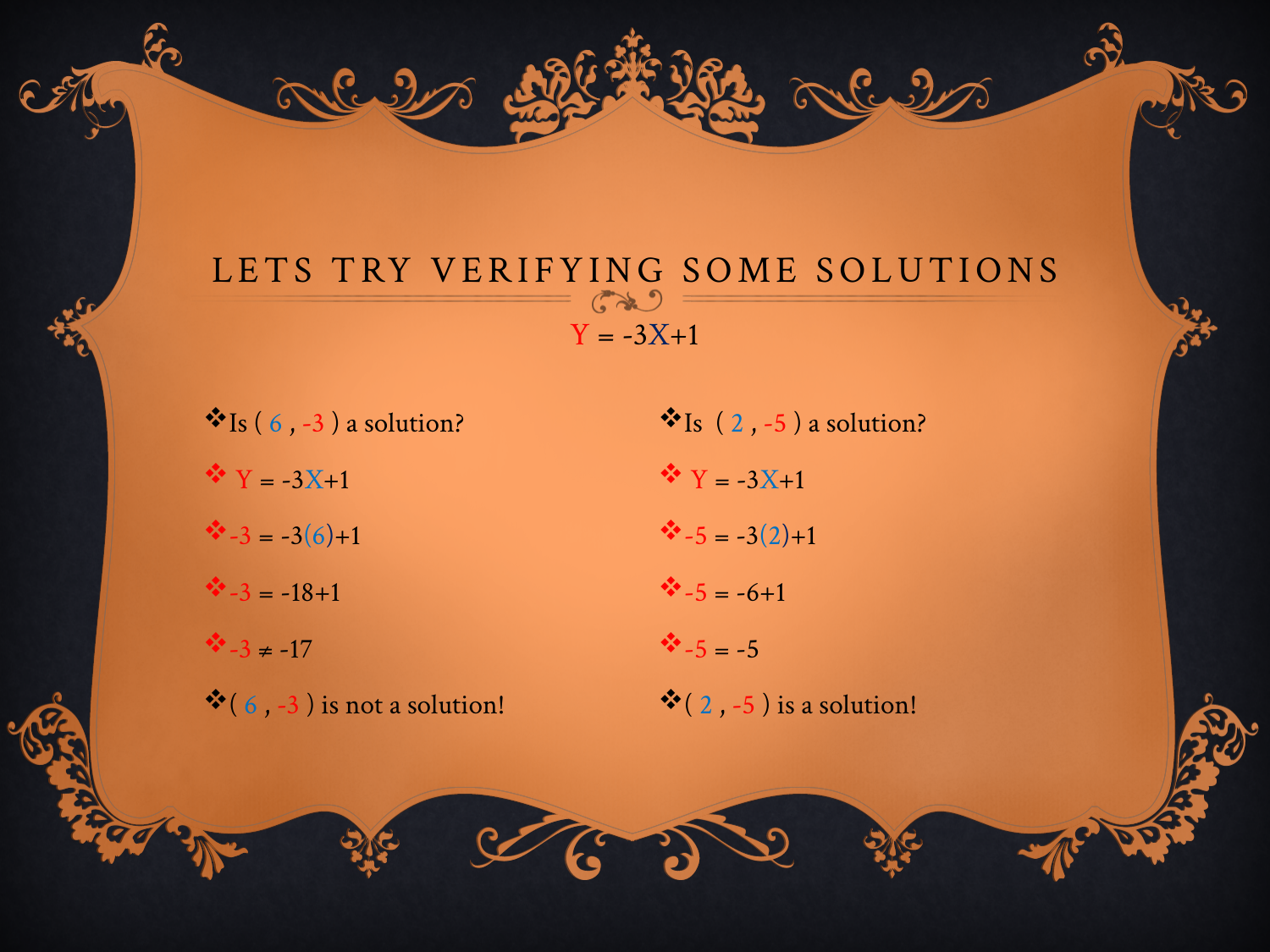

# Lets try verifying some solutions
 Y = -3X+1

Is ( 6 , -3 ) a solution?
 Y = -3X+1
-3 = -3(6)+1
-3 = -18+1
-3 ≠ -17
( 6 , -3 ) is not a solution!

Is  ( 2 , -5 ) a solution?
 Y = -3X+1
-5 = -3(2)+1
-5 = -6+1
-5 = -5
( 2 , -5 ) is a solution!